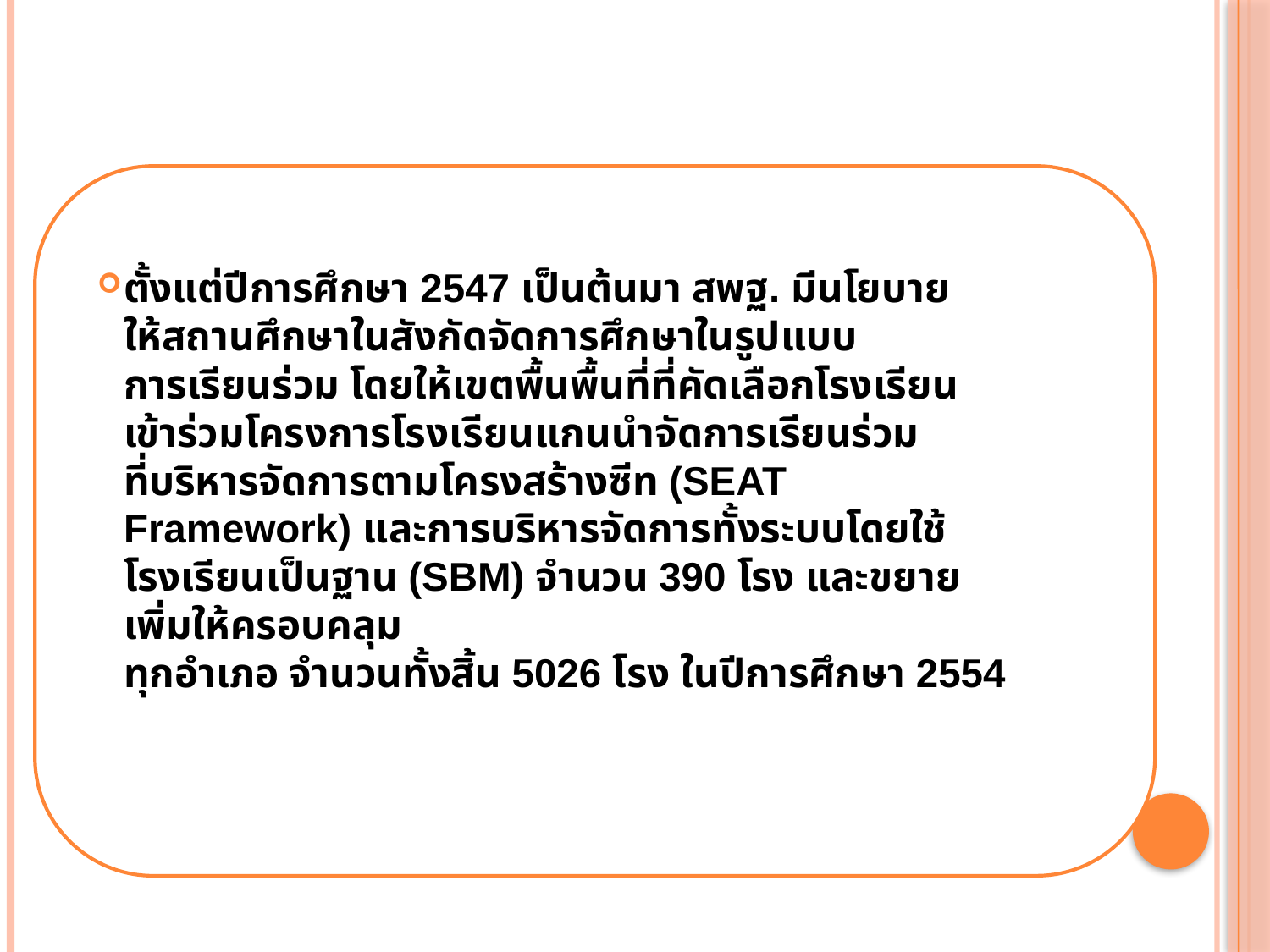

#

ตั้งแต่ปีการศึกษา 2547 เป็นต้นมา สพฐ. มีนโยบาย
ให้สถานศึกษาในสังกัดจัดการศึกษาในรูปแบบ
การเรียนร่วม โดยให้เขตพื้นพื้นที่ที่คัดเลือกโรงเรียน
เข้าร่วมโครงการโรงเรียนแกนนำจัดการเรียนร่วม
ที่บริหารจัดการตามโครงสร้างซีท (SEAT Framework) และการบริหารจัดการทั้งระบบโดยใช้โรงเรียนเป็นฐาน (SBM) จำนวน 390 โรง และขยายเพิ่มให้ครอบคลุม
ทุกอำเภอ จำนวนทั้งสิ้น 5026 โรง ในปีการศึกษา 2554